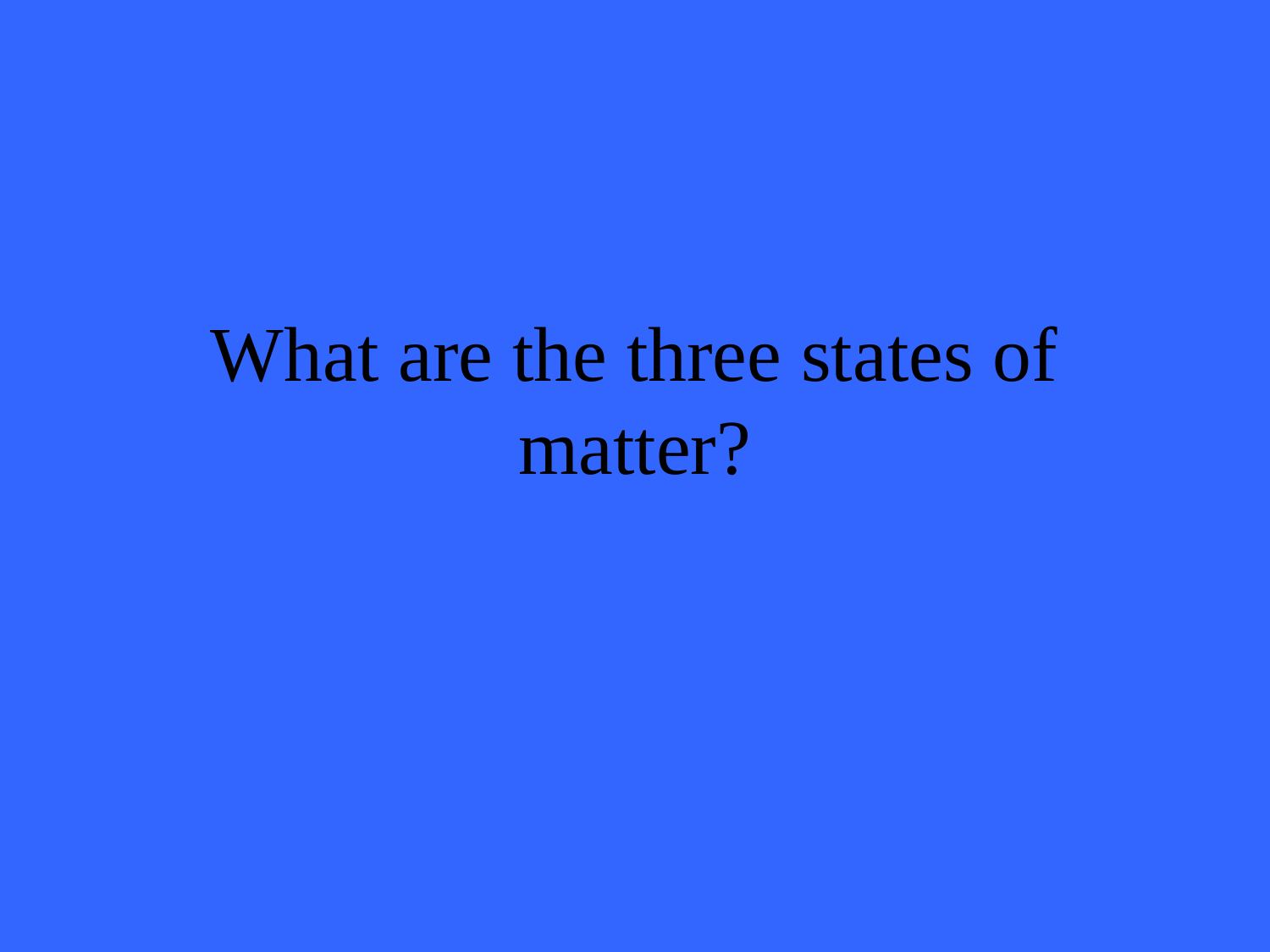

# What are the three states of matter?